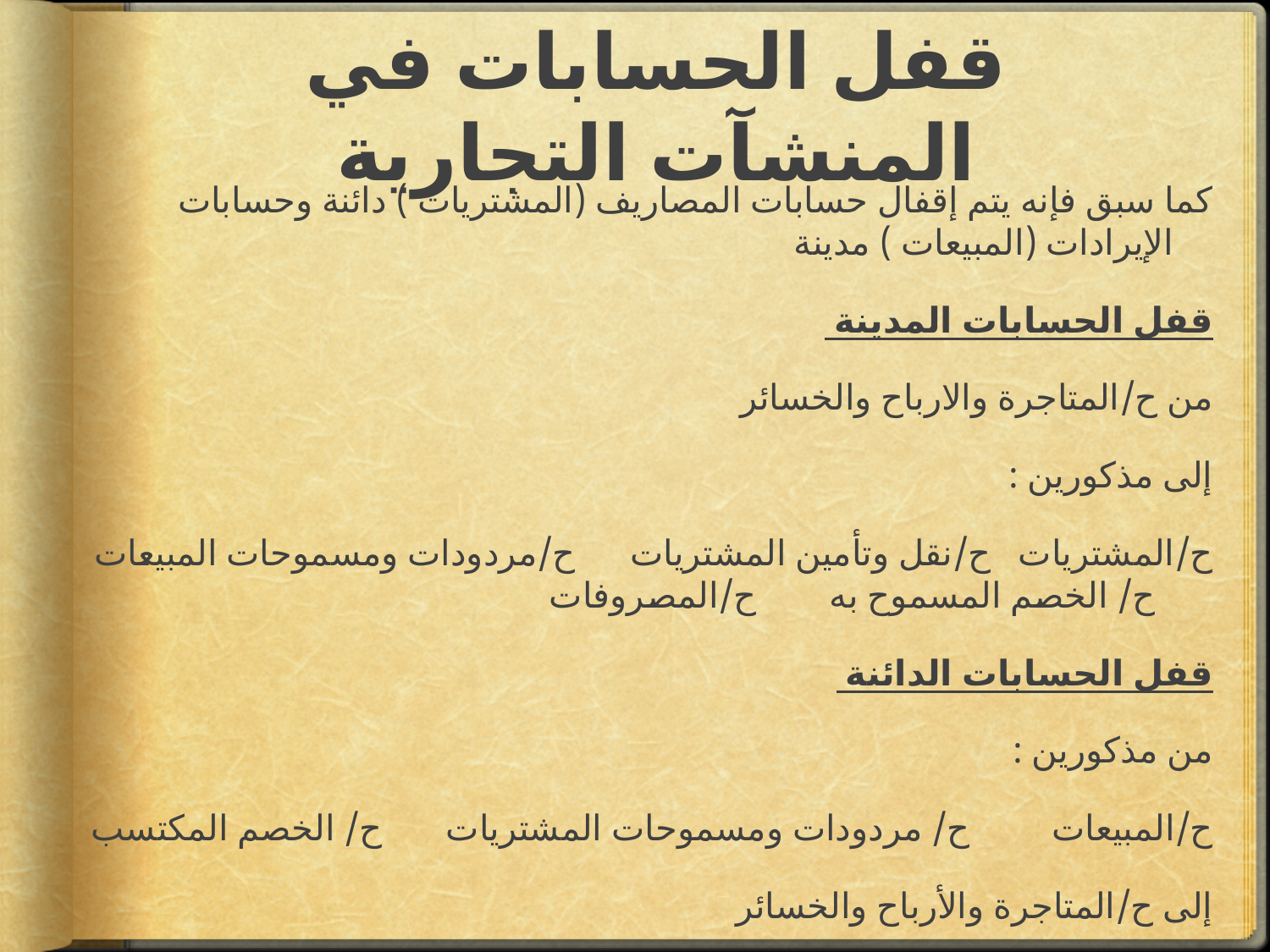

# قفل الحسابات في المنشآت التجارية
كما سبق فإنه يتم إقفال حسابات المصاريف (المشتريات ) دائنة وحسابات الإيرادات (المبيعات ) مدينة
قفل الحسابات المدينة
من ح/المتاجرة والارباح والخسائر
إلى مذكورين :
ح/المشتريات   ح/نقل وتأمين المشتريات      ح/مردودات ومسموحات المبيعات     ح/ الخصم المسموح به        ح/المصروفات
قفل الحسابات الدائنة
من مذكورين :
ح/المبيعات         ح/ مردودات ومسموحات المشتريات       ح/ الخصم المكتسب
إلى ح/المتاجرة والأرباح والخسائر